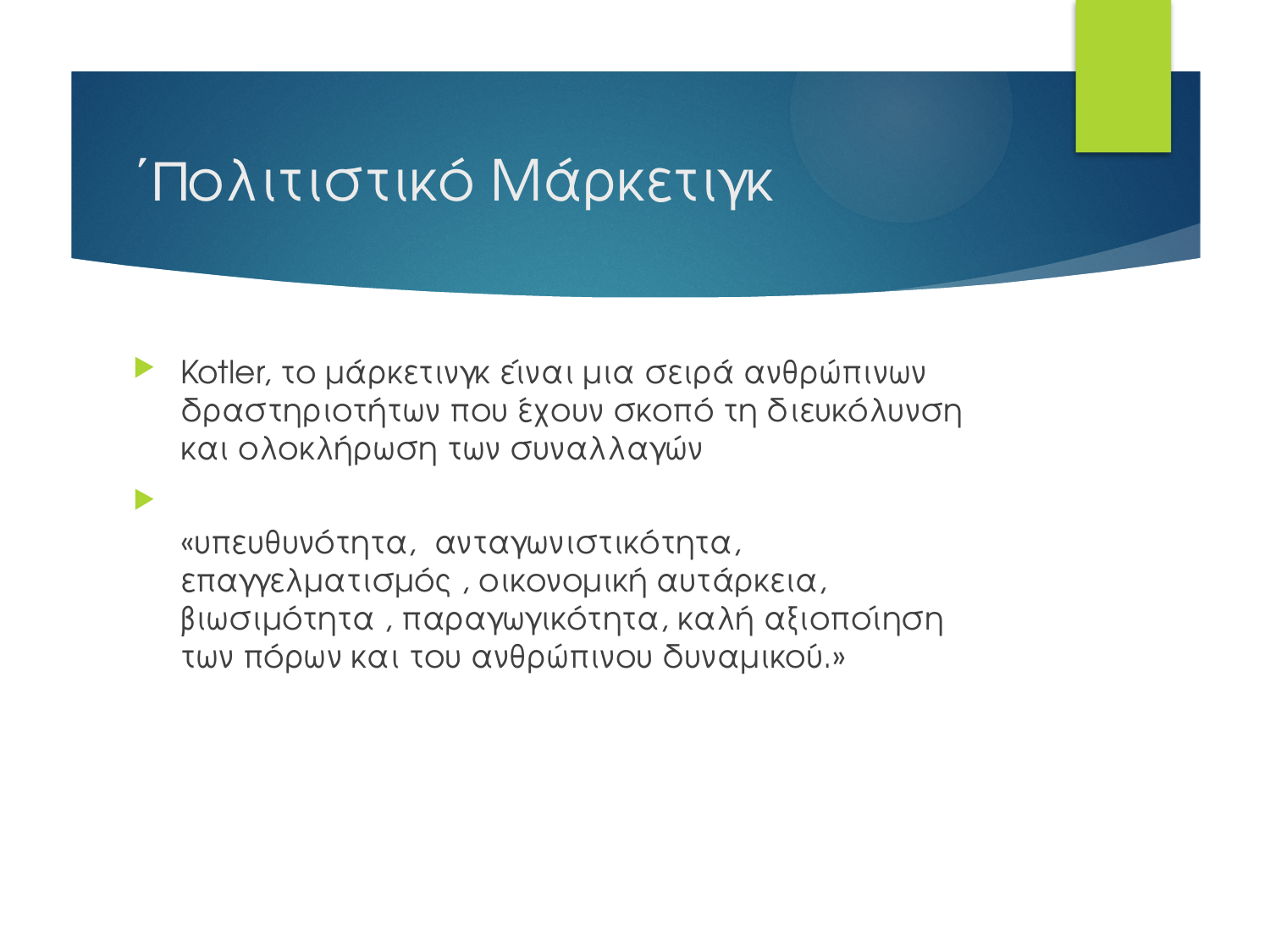

# ΄Πολιτιστικό Μάρκετιγκ
Kotler, το μάρκετινγκ είναι μια σειρά ανθρώπινων δραστηριοτήτων που έχουν σκοπό τη διευκόλυνση και ολοκλήρωση των συναλλαγών
«υπευθυνότητα,  ανταγωνιστικότητα,  επαγγελματισμός , οικονομική αυτάρκεια,  βιωσιμότητα , παραγωγικότητα, καλή αξιοποίηση των πόρων και του ανθρώπινου δυναμικού.»